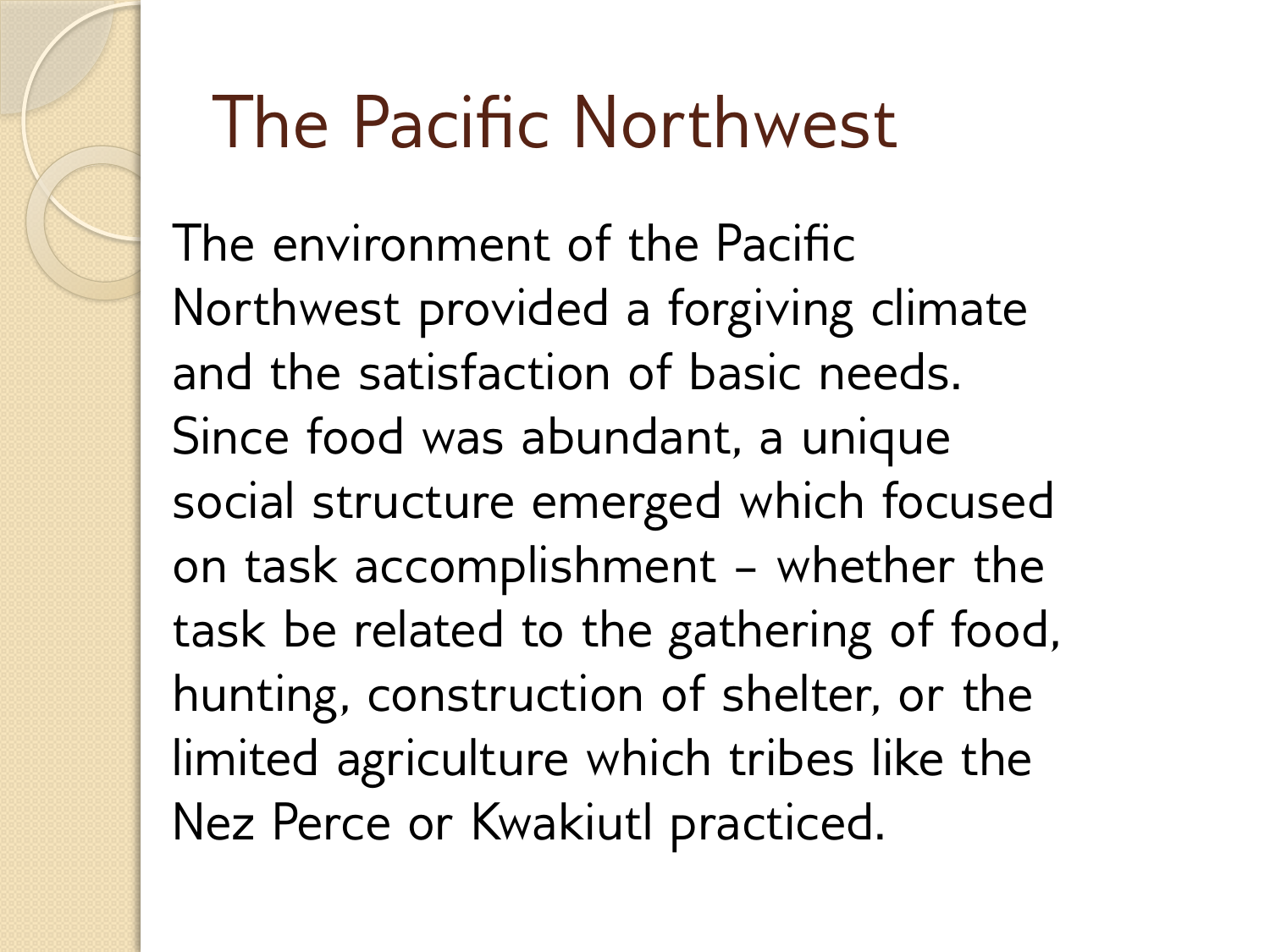

# The Pacific Northwest
The environment of the Pacific Northwest provided a forgiving climate and the satisfaction of basic needs.  Since food was abundant, a unique social structure emerged which focused on task accomplishment – whether the task be related to the gathering of food, hunting, construction of shelter, or the limited agriculture which tribes like the Nez Perce or Kwakiutl practiced.